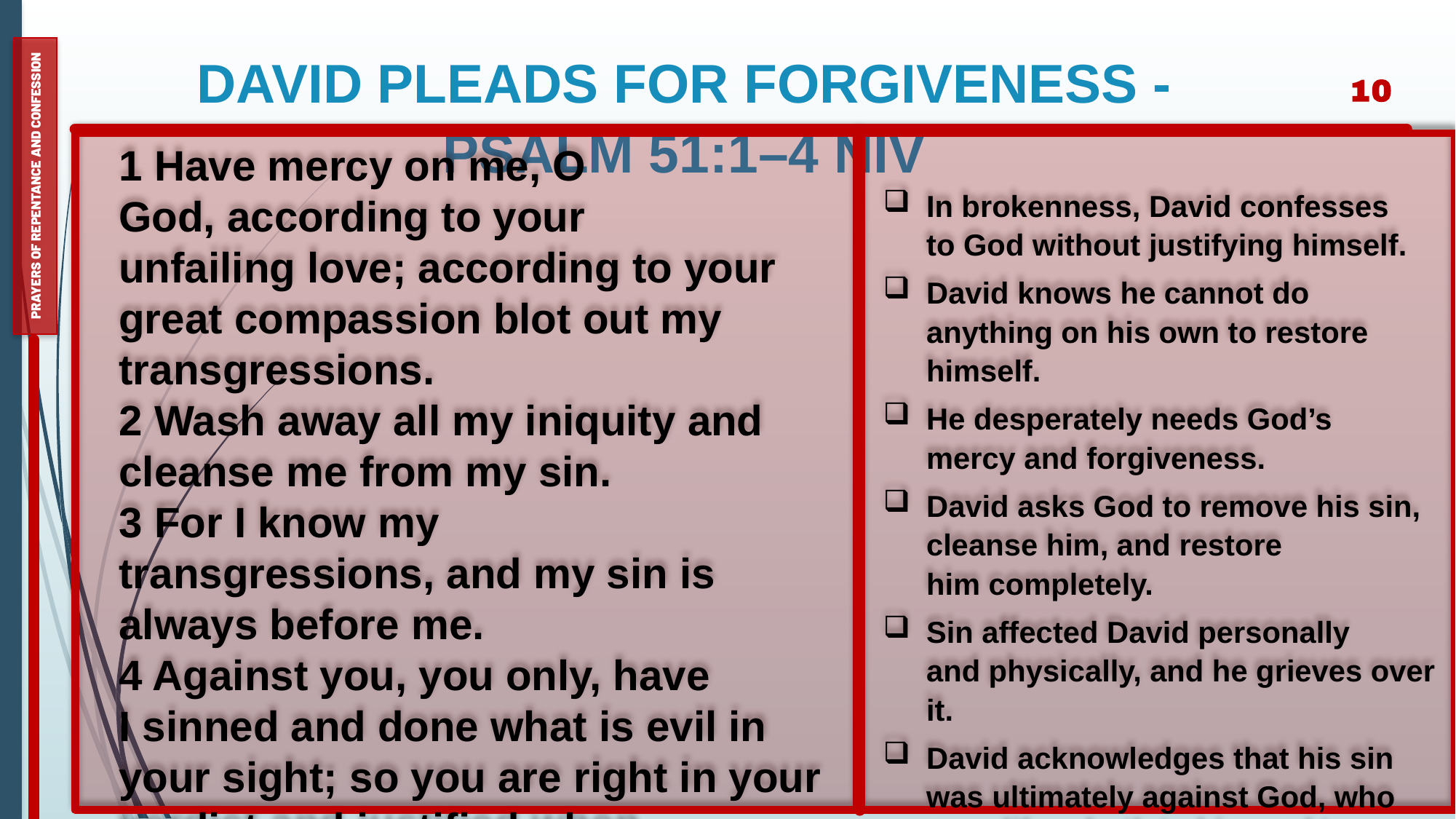

# David Pleads for Forgiveness - Psalm 51:1–4 NIV
10
1 Have mercy on me, O God, according to your unfailing love; according to your great compassion blot out my transgressions.
2 Wash away all my iniquity and cleanse me from my sin.
3 For I know my transgressions, and my sin is always before me.
4 Against you, you only, have I sinned and done what is evil in your sight; so you are right in your verdict and justified when you judge.

In brokenness, David confesses to God without justifying himself.
David knows he cannot do anything on his own to restore himself.
He desperately needs God’s mercy and forgiveness.
David asks God to remove his sin, cleanse him, and restore him completely.
Sin affected David personally and physically, and he grieves over it.
David acknowledges that his sin was ultimately against God, who gave life— both to him and to Uriah.
Prayers of Repentance and confession